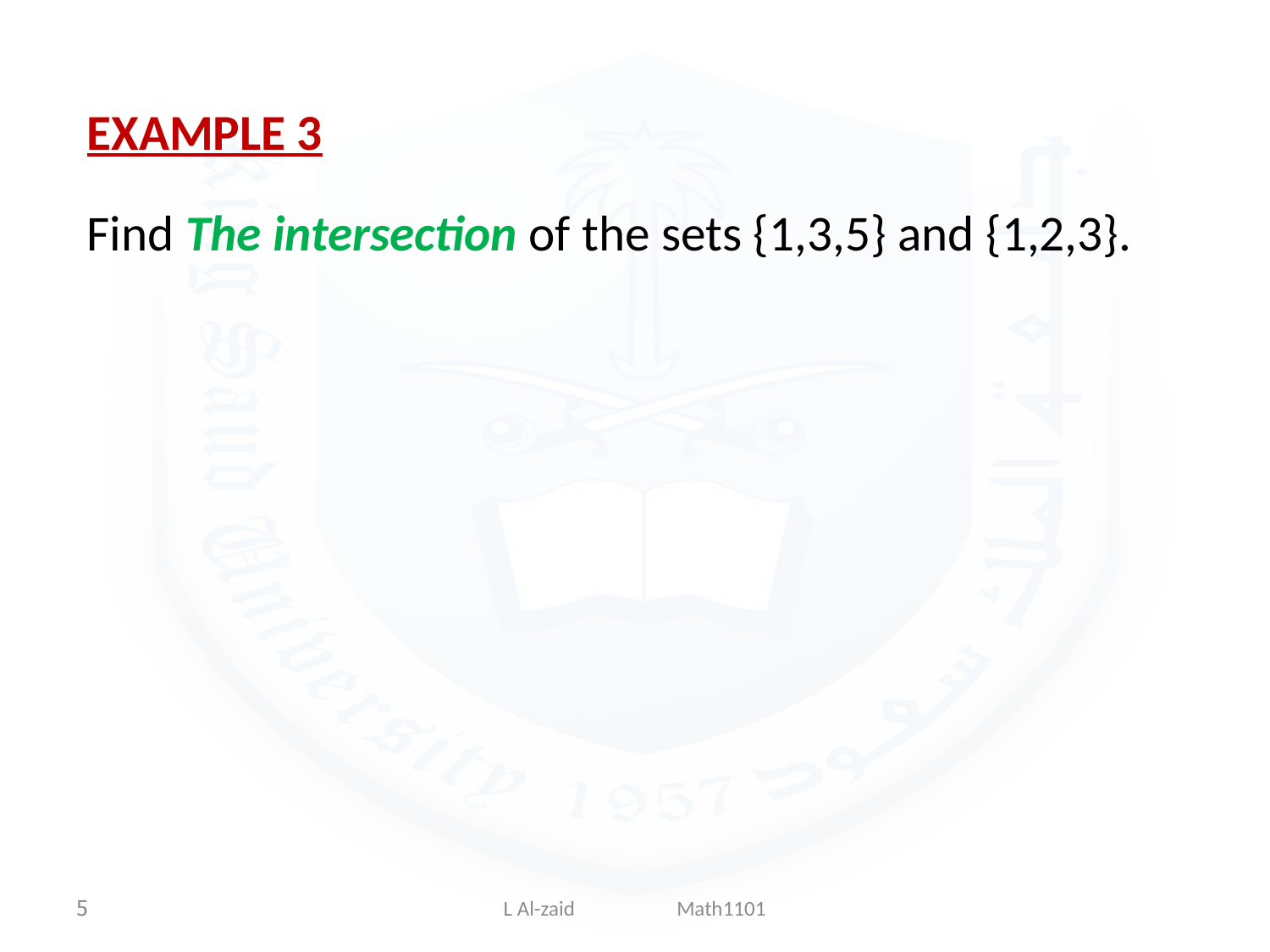

EXAMPLE 3
Find The intersection of the sets {1,3,5} and {1,2,3}.
5
L Al-zaid                     Math1101